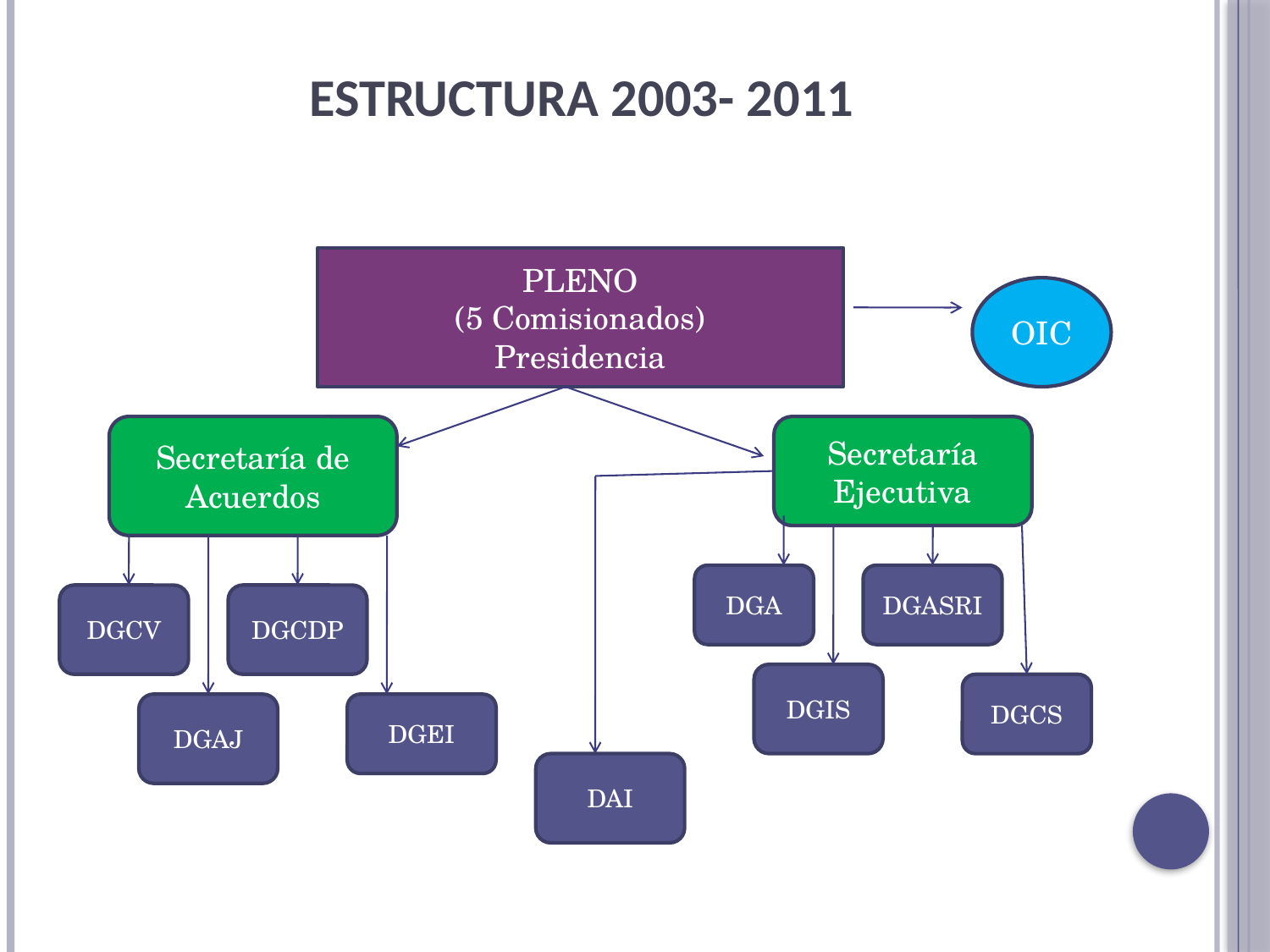

# Estructura 2003- 2011

PLENO
(5 Comisionados)
Presidencia
OIC
Secretaría de Acuerdos
Secretaría Ejecutiva
DGA
DGASRI
DGCV
DGCDP
DGIS
DGCS
DGAJ
DGEI
DAI